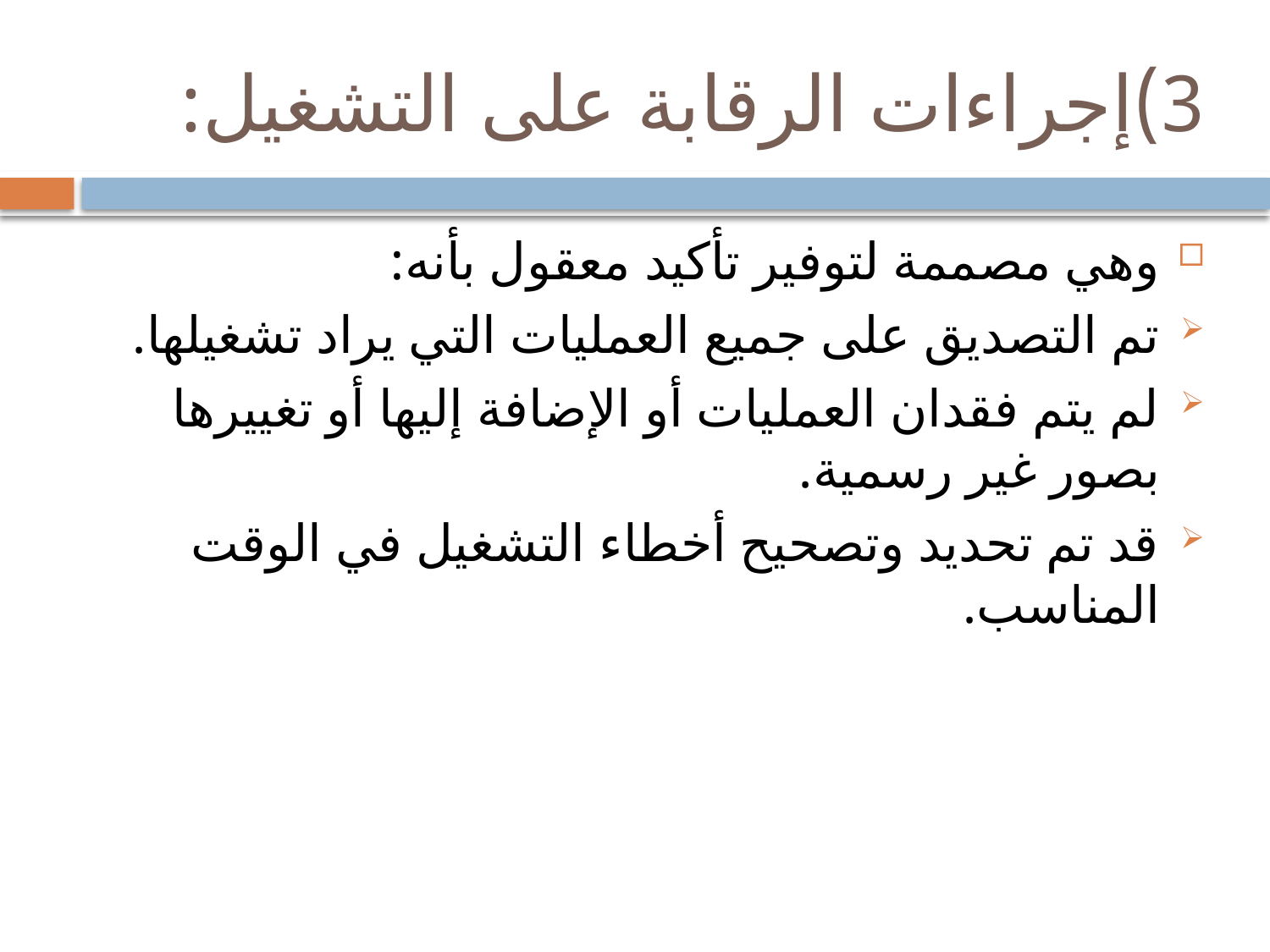

# 3)إجراءات الرقابة على التشغيل:
وهي مصممة لتوفير تأكيد معقول بأنه:
تم التصديق على جميع العمليات التي يراد تشغيلها.
لم يتم فقدان العمليات أو الإضافة إليها أو تغييرها بصور غير رسمية.
قد تم تحديد وتصحيح أخطاء التشغيل في الوقت المناسب.